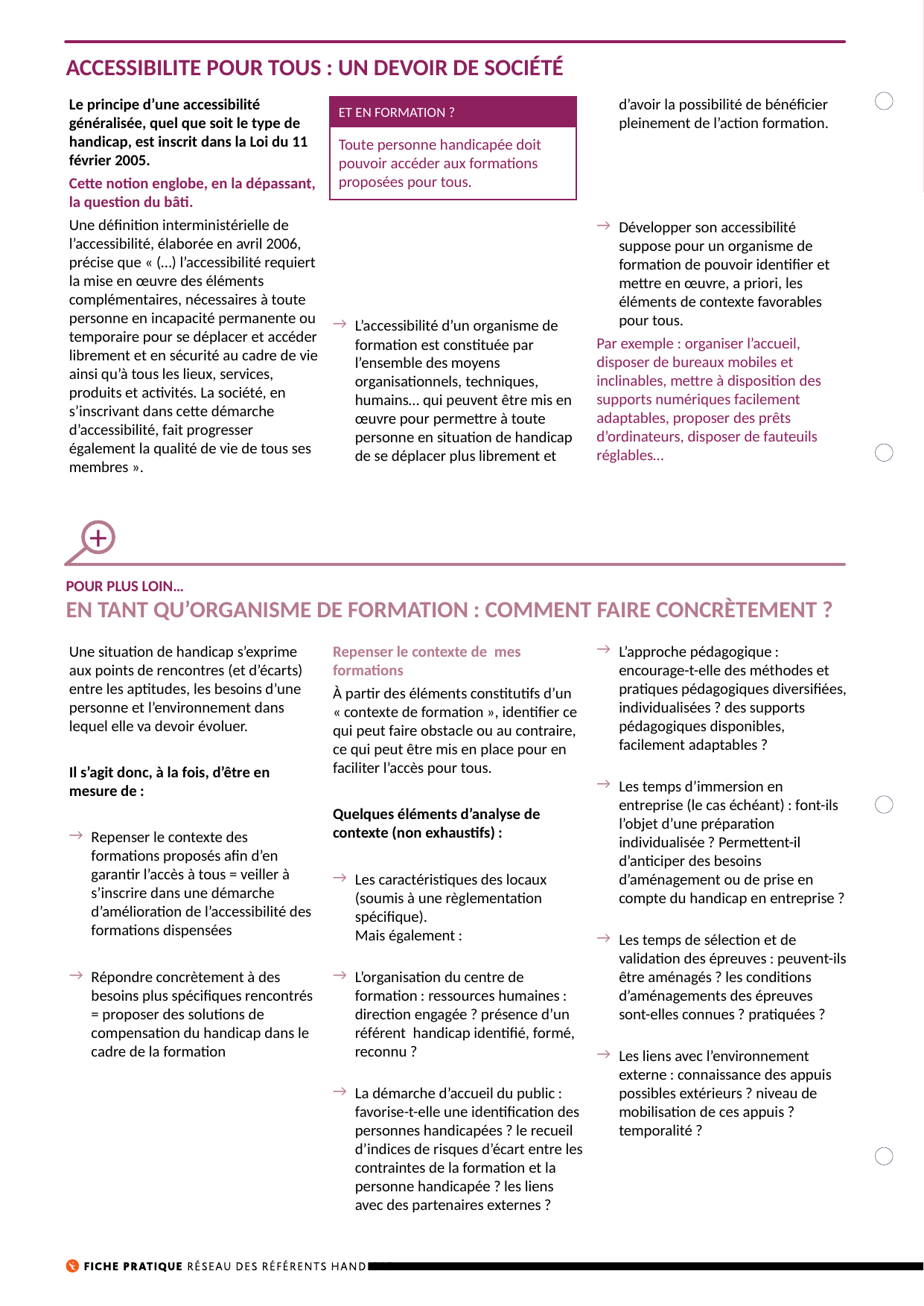

# ACCESSIBILITE POUR TOUS : UN DEVOIR DE SOCIÉTÉ
Le principe d’une accessibilité généralisée, quel que soit le type de handicap, est inscrit dans la Loi du 11 février 2005.
Cette notion englobe, en la dépassant, la question du bâti.
Une définition interministérielle de l’accessibilité, élaborée en avril 2006, précise que « (…) l’accessibilité requiert la mise en œuvre des éléments complémentaires, nécessaires à toute personne en incapacité permanente ou temporaire pour se déplacer et accéder librement et en sécurité au cadre de vie ainsi qu’à tous les lieux, services, produits et activités. La société, en s’inscrivant dans cette démarche d’accessibilité, fait progresser également la qualité de vie de tous ses membres ».

L’accessibilité d’un organisme de formation est constituée par l’ensemble des moyens organisationnels, techniques, humains… qui peuvent être mis en œuvre pour permettre à toute personne en situation de handicap de se déplacer plus librement et d’avoir la possibilité de bénéficier pleinement de l’action formation.

Développer son accessibilité suppose pour un organisme de formation de pouvoir identifier et mettre en œuvre, a priori, les éléments de contexte favorables pour tous.
Par exemple : organiser l’accueil, disposer de bureaux mobiles et inclinables, mettre à disposition des supports numériques facilement adaptables, proposer des prêts d’ordinateurs, disposer de fauteuils réglables…
ET EN FORMATION ?
Toute personne handicapée doit
pouvoir accéder aux formations
proposées pour tous.
+

POUR PLUS LOIN…
EN TANT QU’ORGANISME DE FORMATION : COMMENT FAIRE CONCRÈTEMENT ?
Une situation de handicap s’exprime aux points de rencontres (et d’écarts) entre les aptitudes, les besoins d’une personne et l’environnement dans lequel elle va devoir évoluer.

Il s’agit donc, à la fois, d’être en mesure de :

Repenser le contexte des formations proposés afin d’en garantir l’accès à tous = veiller à s’inscrire dans une démarche d’amélioration de l’accessibilité des formations dispensées

Répondre concrètement à des besoins plus spécifiques rencontrés = proposer des solutions de compensation du handicap dans le cadre de la formation

Repenser le contexte de  mes formations
À partir des éléments constitutifs d’un « contexte de formation », identifier ce qui peut faire obstacle ou au contraire, ce qui peut être mis en place pour en faciliter l’accès pour tous.

Quelques éléments d’analyse de contexte (non exhaustifs) :

Les caractéristiques des locaux (soumis à une règlementation spécifique).
Mais également :
L’organisation du centre de formation : ressources humaines : direction engagée ? présence d’un référent  handicap identifié, formé, reconnu ?
La démarche d’accueil du public :  favorise-t-elle une identification des personnes handicapées ? le recueil d’indices de risques d’écart entre les contraintes de la formation et la personne handicapée ? les liens avec des partenaires externes ?
L’approche pédagogique : encourage-t-elle des méthodes et pratiques pédagogiques diversifiées, individualisées ? des supports pédagogiques disponibles, facilement adaptables ?
Les temps d’immersion en entreprise (le cas échéant) : font-ils l’objet d’une préparation individualisée ? Permettent-il d’anticiper des besoins d’aménagement ou de prise en compte du handicap en entreprise ?
Les temps de sélection et de validation des épreuves : peuvent-ils être aménagés ? les conditions d’aménagements des épreuves sont-elles connues ? pratiquées ?
Les liens avec l’environnement externe : connaissance des appuis possibles extérieurs ? niveau de mobilisation de ces appuis ? temporalité ?
2